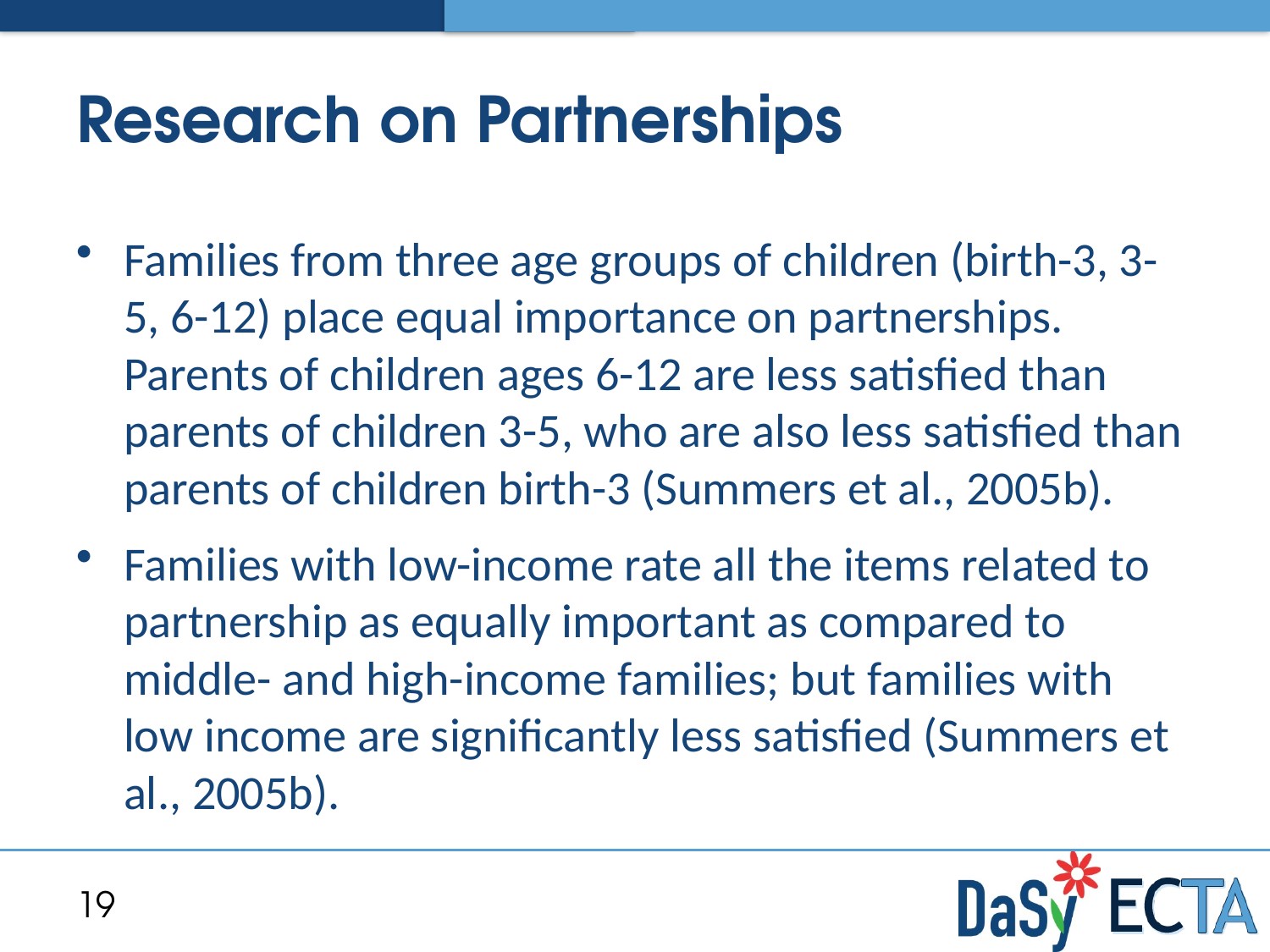

# Research on Partnerships
Families from three age groups of children (birth-3, 3-5, 6-12) place equal importance on partnerships. Parents of children ages 6-12 are less satisfied than parents of children 3-5, who are also less satisfied than parents of children birth-3 (Summers et al., 2005b).
Families with low-income rate all the items related to partnership as equally important as compared to middle- and high-income families; but families with low income are significantly less satisfied (Summers et al., 2005b).

19